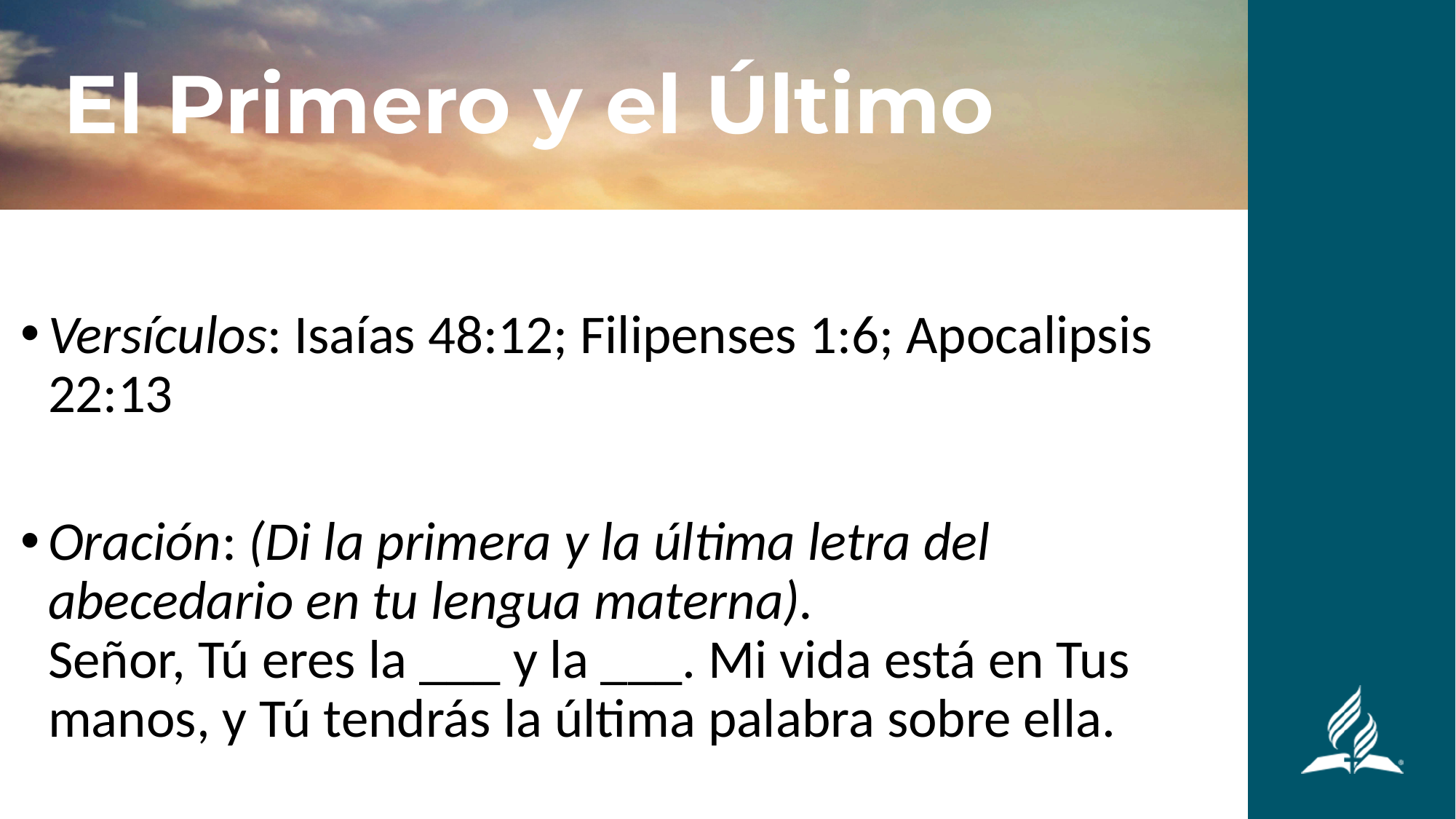

El Primero y el Último

Versículos: Isaías 48:12; Filipenses 1:6; Apocalipsis 22:13

Oración: (Di la primera y la última letra del abecedario en tu lengua materna).
Señor, Tú eres la ___ y la ___. Mi vida está en Tus manos, y Tú tendrás la última palabra sobre ella.